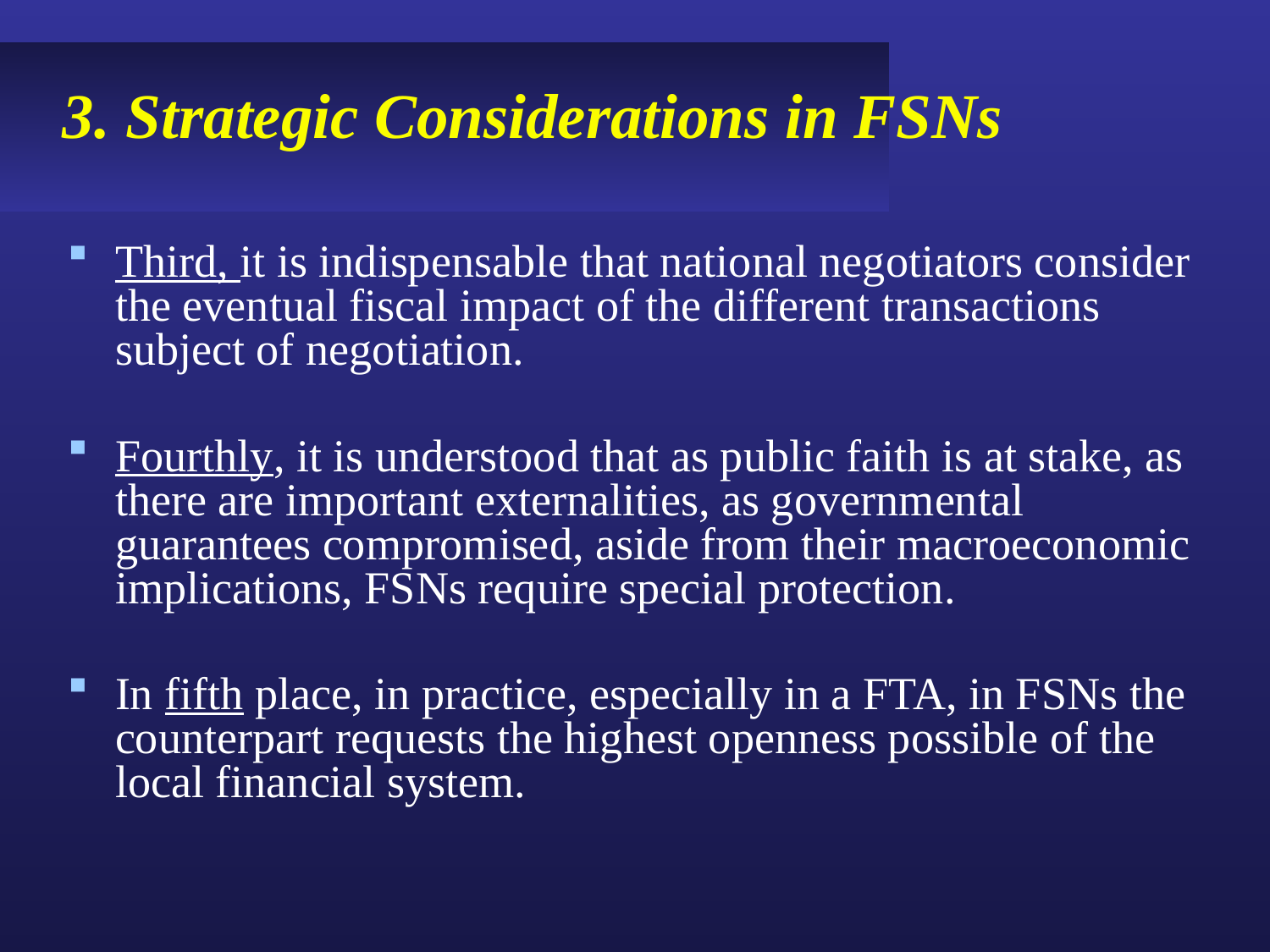

# 3. Strategic Considerations in FSNs

Third, it is indispensable that national negotiators consider the eventual fiscal impact of the different transactions subject of negotiation.

Fourthly, it is understood that as public faith is at stake, as there are important externalities, as governmental guarantees compromised, aside from their macroeconomic implications, FSNs require special protection.

In fifth place, in practice, especially in a FTA, in FSNs the counterpart requests the highest openness possible of the local financial system.